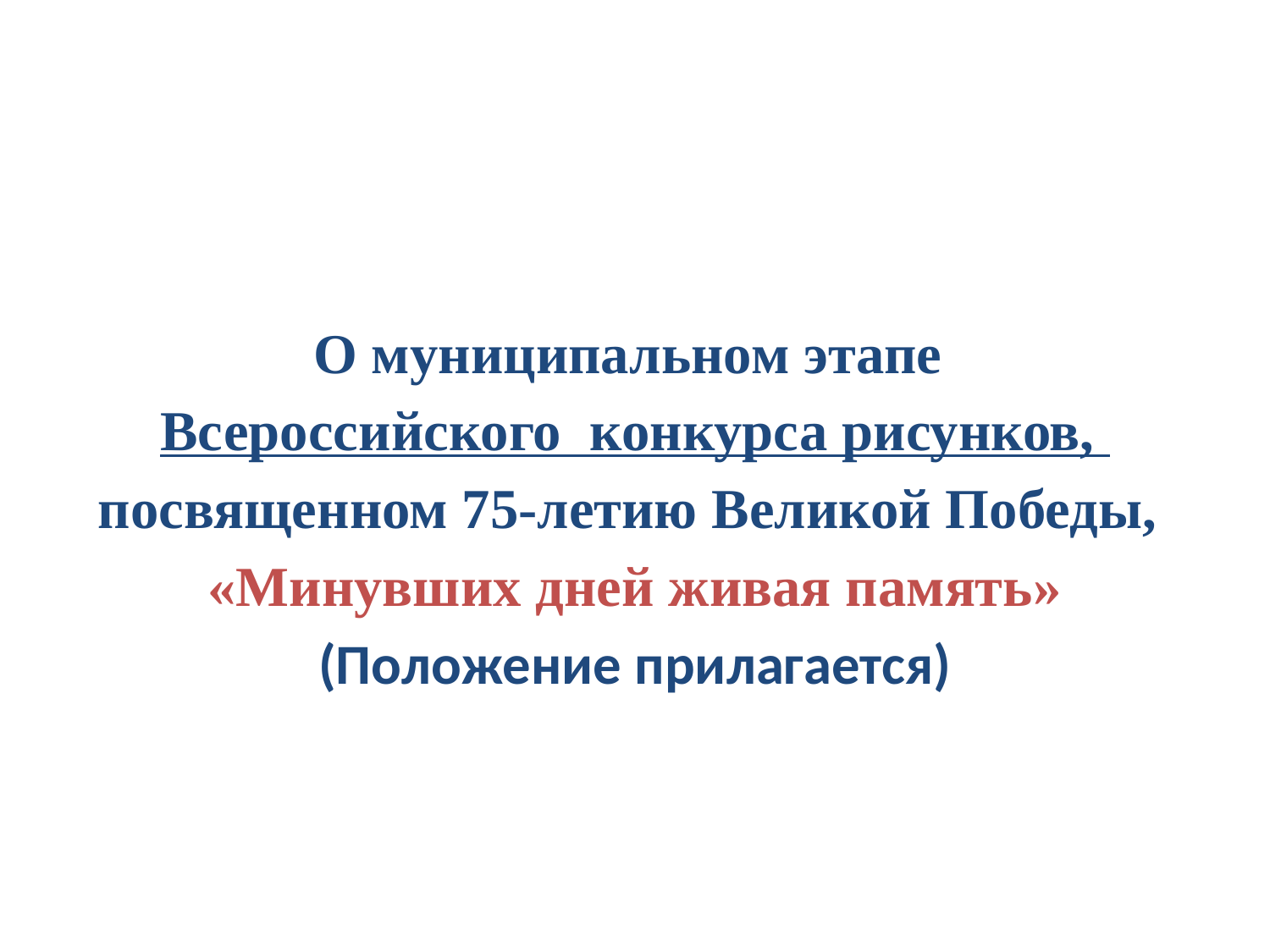

# О муниципальном этапе Всероссийского  конкурса рисунков, посвященном 75-летию Великой Победы, «Минувших дней живая память» (Положение прилагается)